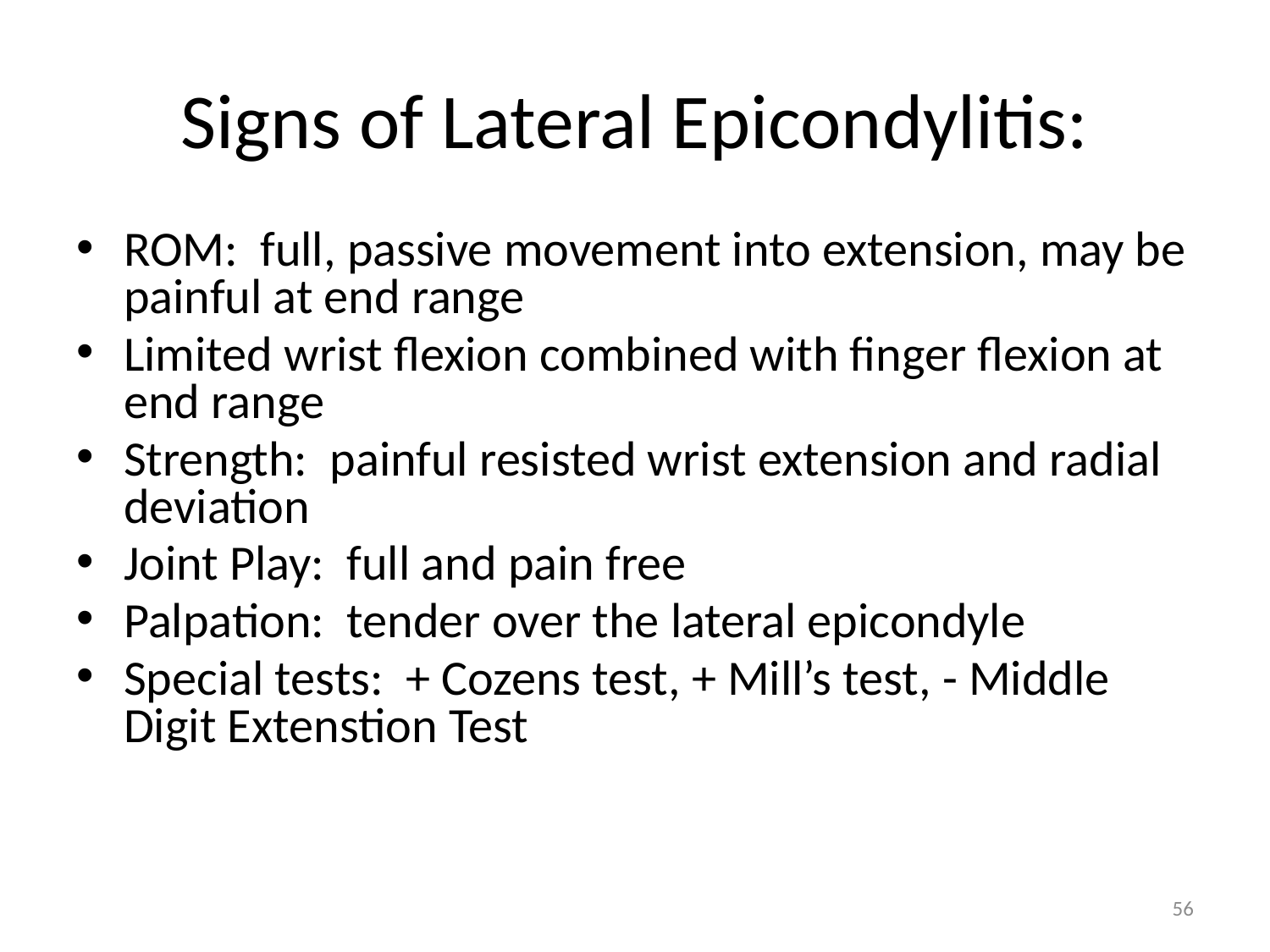

# Signs of Lateral Epicondylitis:
ROM:  full, passive movement into extension, may be painful at end range
Limited wrist flexion combined with finger flexion at end range
Strength:  painful resisted wrist extension and radial deviation
Joint Play:  full and pain free
Palpation:  tender over the lateral epicondyle
Special tests:  + Cozens test, + Mill’s test, - Middle Digit Extenstion Test
56